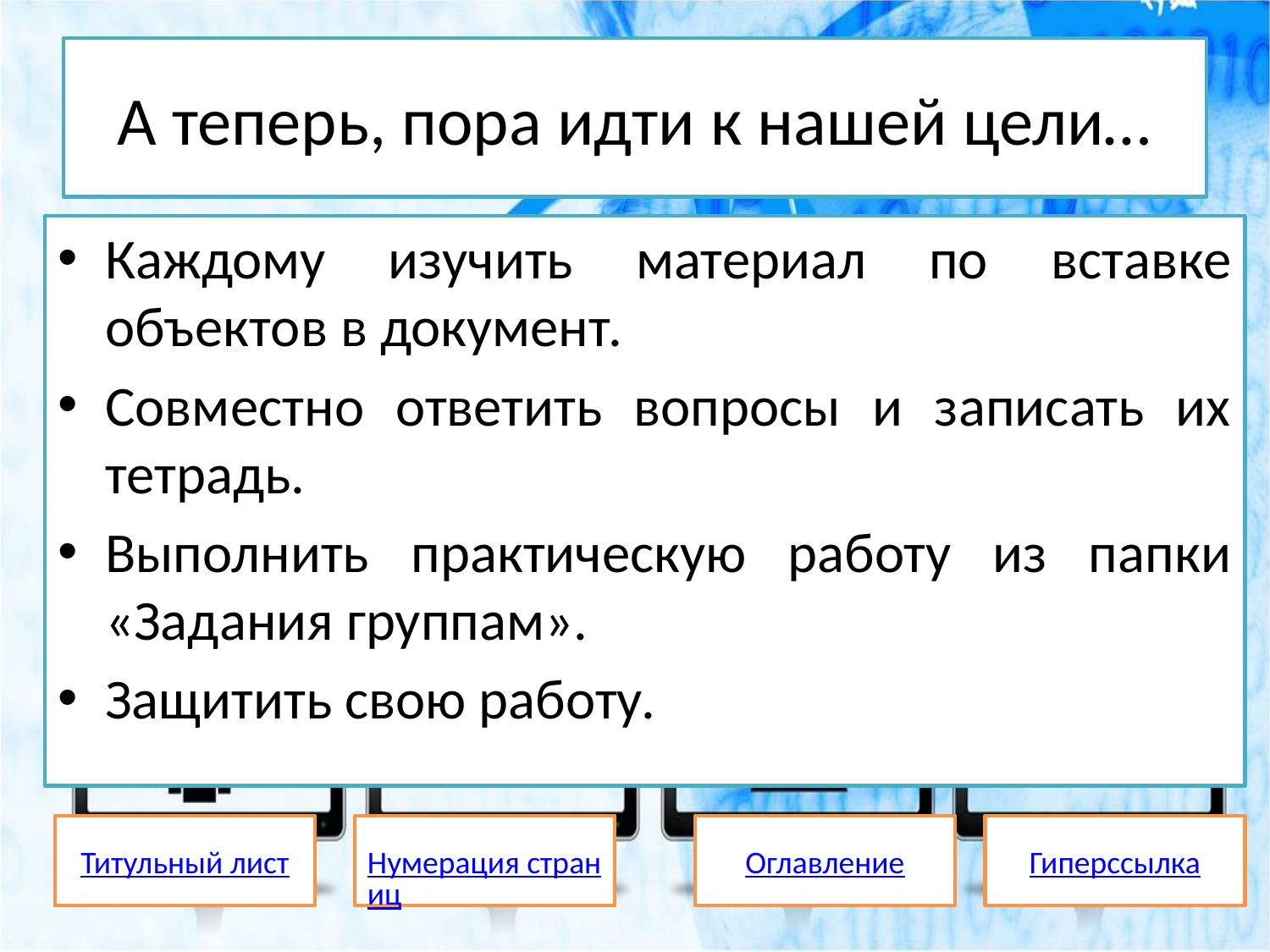

# А теперь, пора идти к нашей цели…
Каждому изучить материал по вставке объектов в документ.
Совместно ответить вопросы и записать их тетрадь.
Выполнить практическую работу из папки «Задания группам».
Защитить свою работу.
Титульный лист
Нумерация страниц
Оглавление
Гиперссылка